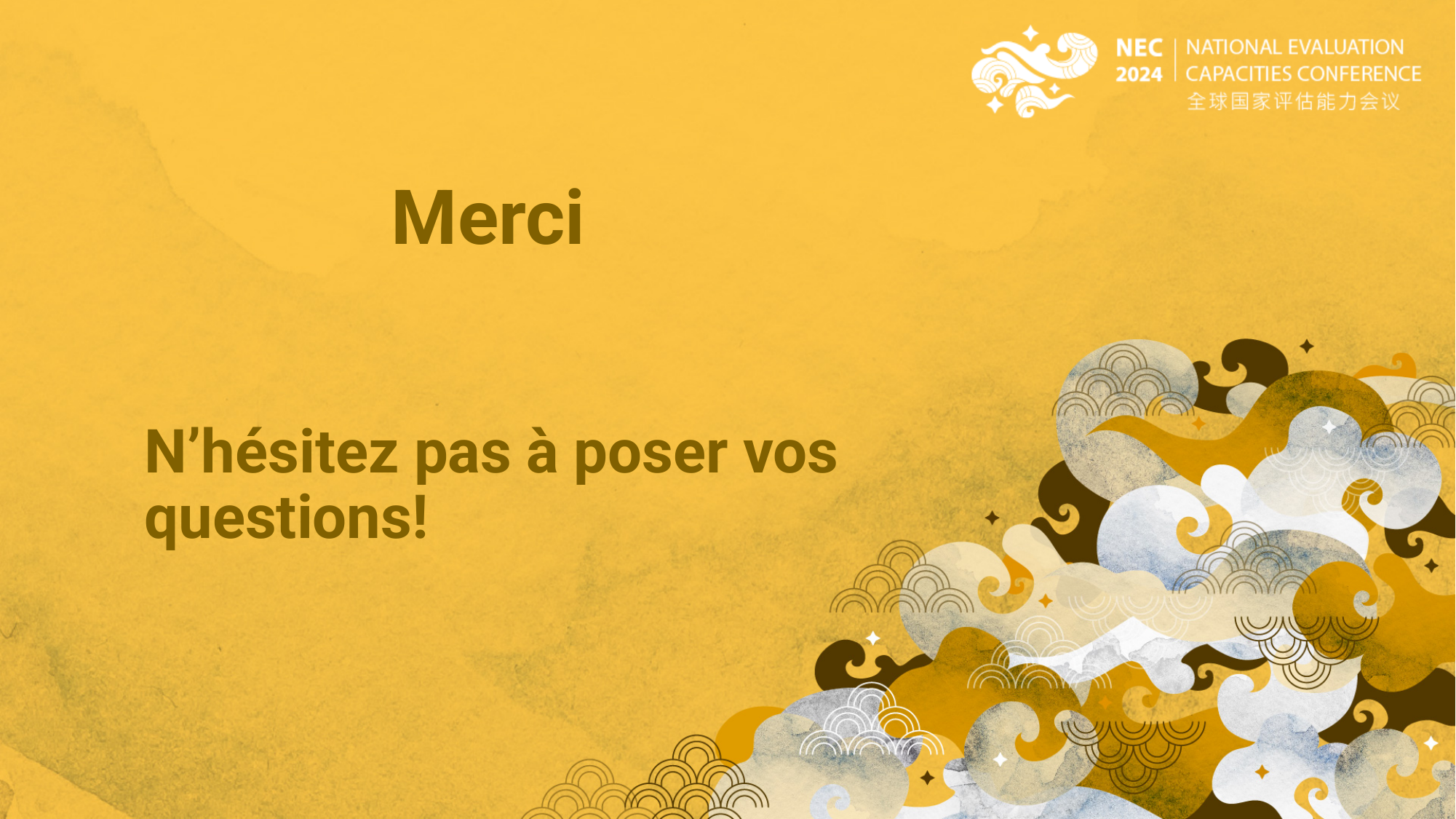

# Merci
N’hésitez pas à poser vos questions!